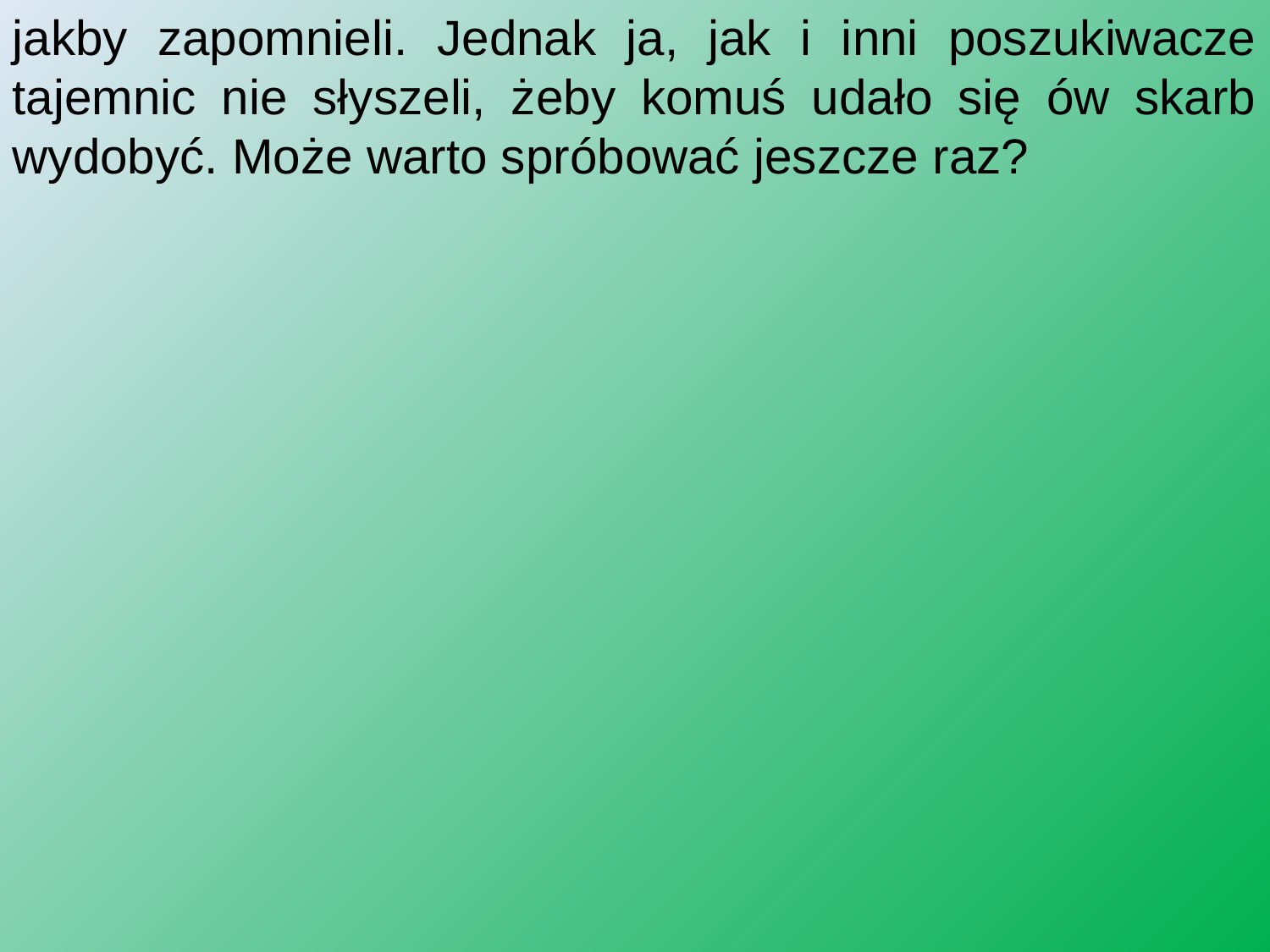

jakby zapomnieli. Jednak ja, jak i inni poszukiwacze tajemnic nie słyszeli, żeby komuś udało się ów skarb wydobyć. Może warto spróbować jeszcze raz?